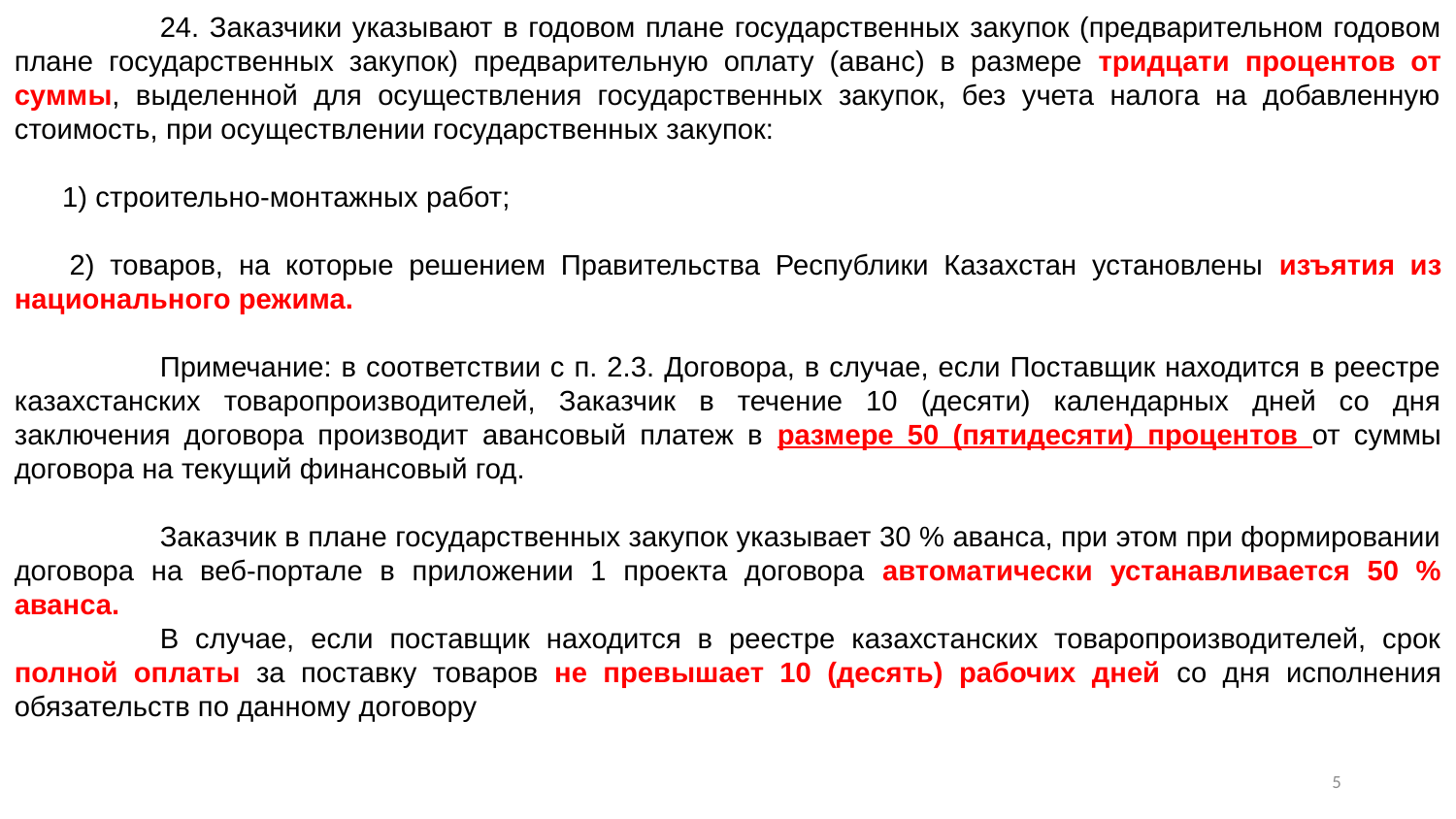

24. Заказчики указывают в годовом плане государственных закупок (предварительном годовом плане государственных закупок) предварительную оплату (аванс) в размере тридцати процентов от суммы, выделенной для осуществления государственных закупок, без учета налога на добавленную стоимость, при осуществлении государственных закупок:

      1) строительно-монтажных работ;

      2) товаров, на которые решением Правительства Республики Казахстан установлены изъятия из национального режима.

	Примечание: в соответствии с п. 2.3. Договора, в случае, если Поставщик находится в реестре казахстанских товаропроизводителей, Заказчик в течение 10 (десяти) календарных дней со дня заключения договора производит авансовый платеж в размере 50 (пятидесяти) процентов от суммы договора на текущий финансовый год.

	Заказчик в плане государственных закупок указывает 30 % аванса, при этом при формировании договора на веб-портале в приложении 1 проекта договора автоматически устанавливается 50 % аванса.
	В случае, если поставщик находится в реестре казахстанских товаропроизводителей, срок полной оплаты за поставку товаров не превышает 10 (десять) рабочих дней со дня исполнения обязательств по данному договору

5